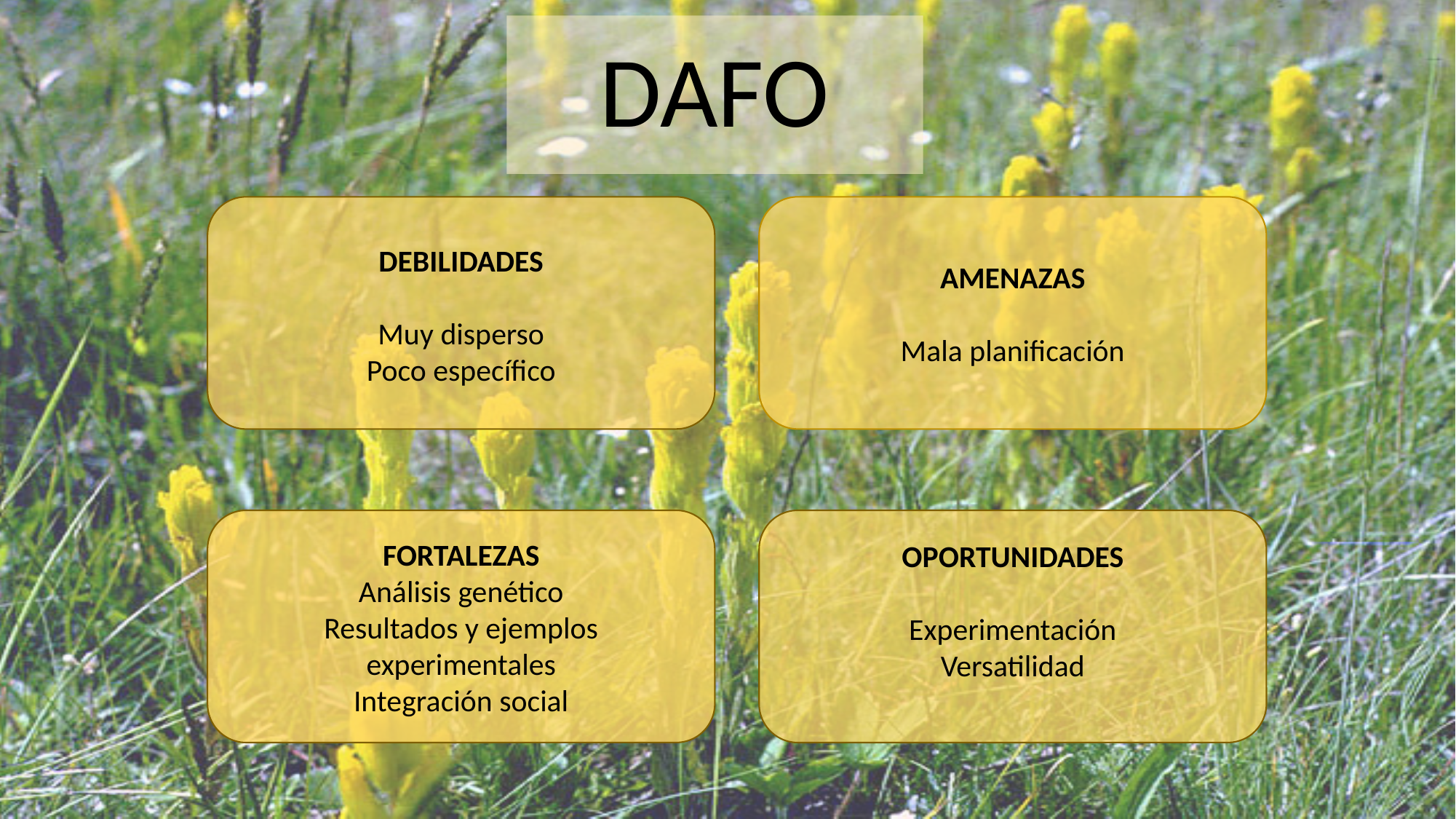

# DAFO

DEBILIDADES

Muy disperso
Poco específico

AMENAZAS

Mala planificación
OPORTUNIDADES

Experimentación
Versatilidad

FORTALEZAS
Análisis genético
Resultados y ejemplos experimentales
Integración social